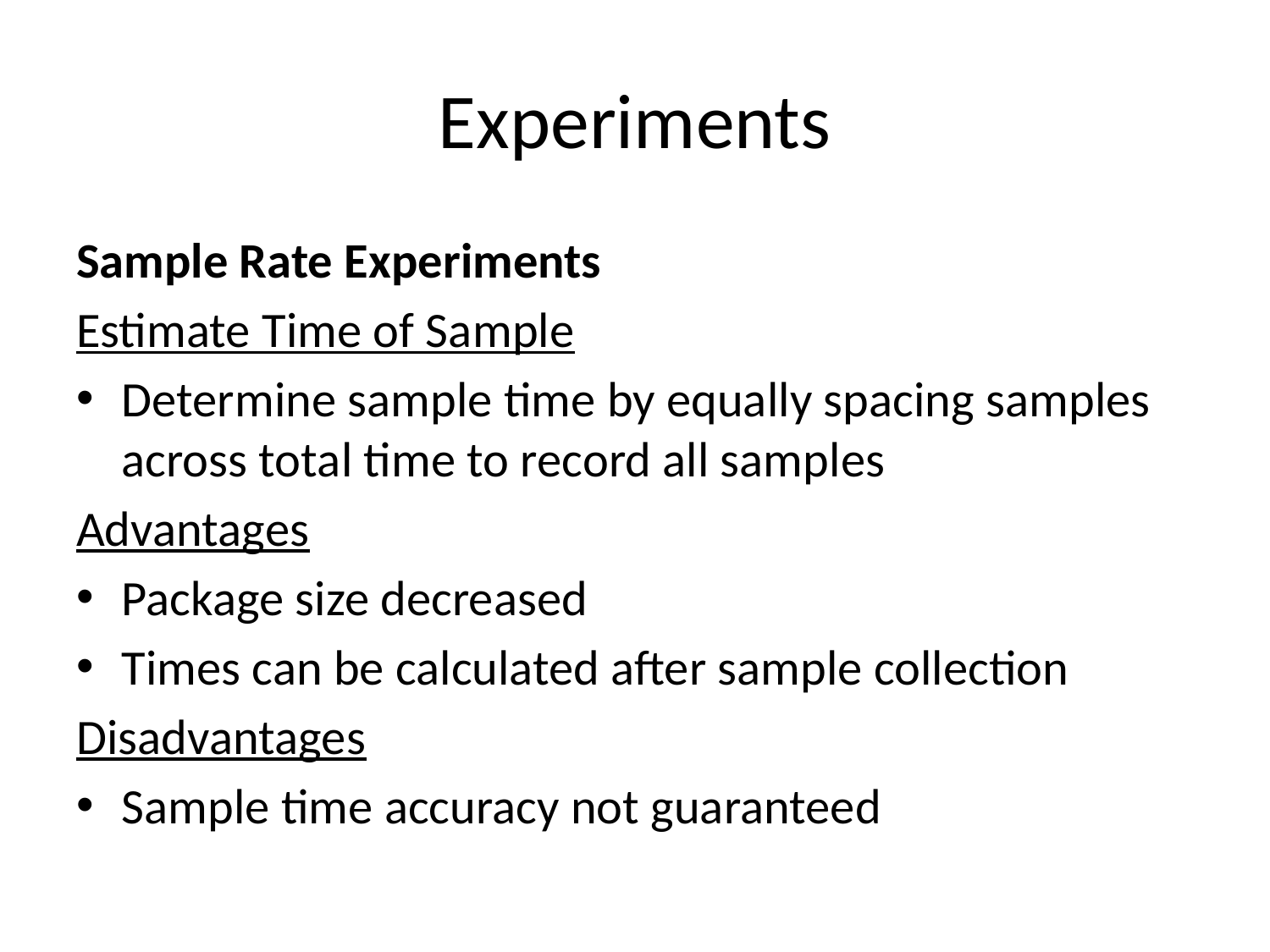

# Experiments
Sample Rate Experiments
Estimate Time of Sample
Determine sample time by equally spacing samples across total time to record all samples
Advantages
Package size decreased
Times can be calculated after sample collection
Disadvantages
Sample time accuracy not guaranteed